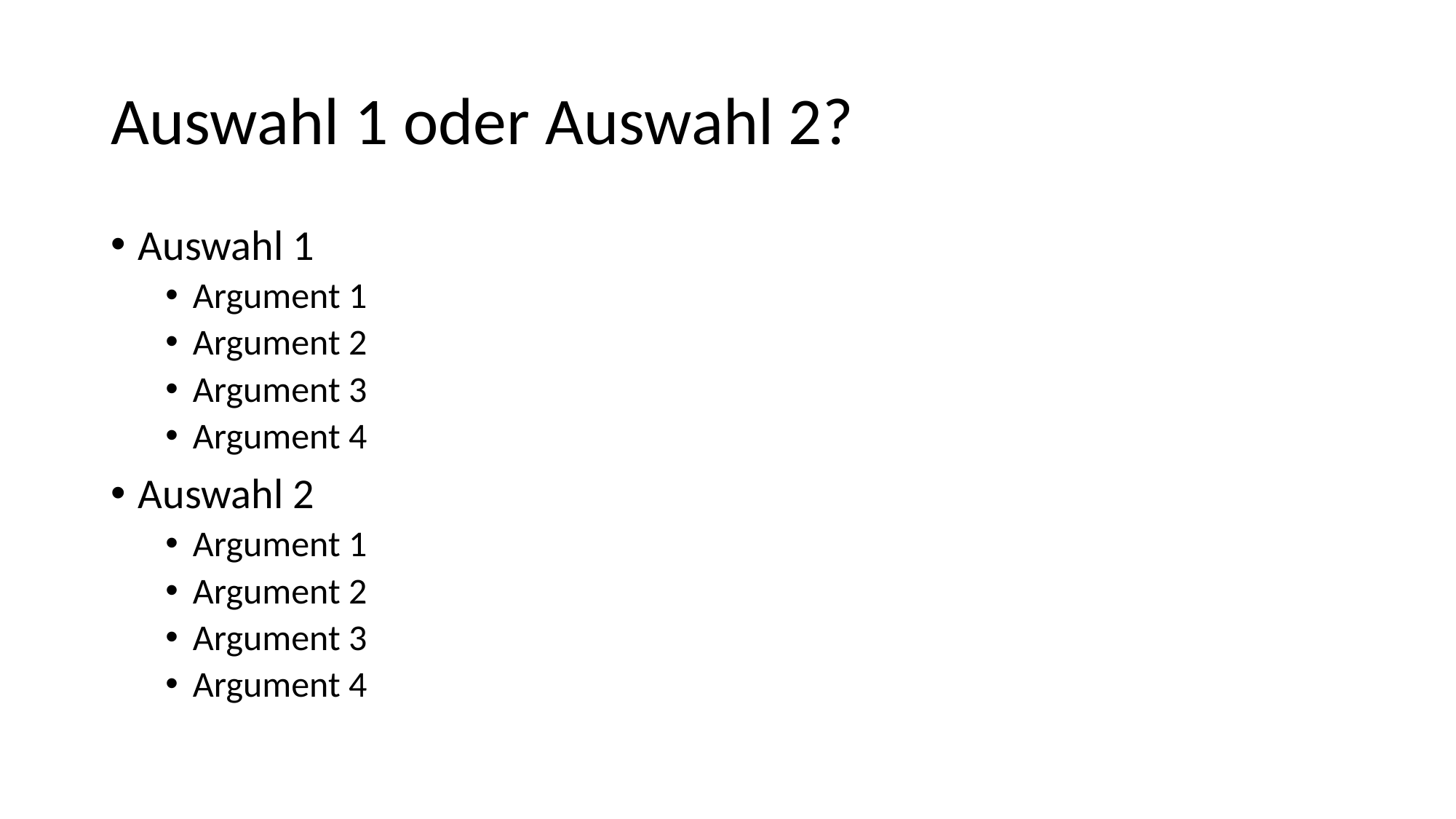

# Auswahl 1 oder Auswahl 2?
Auswahl 1
Argument 1
Argument 2
Argument 3
Argument 4
Auswahl 2
Argument 1
Argument 2
Argument 3
Argument 4